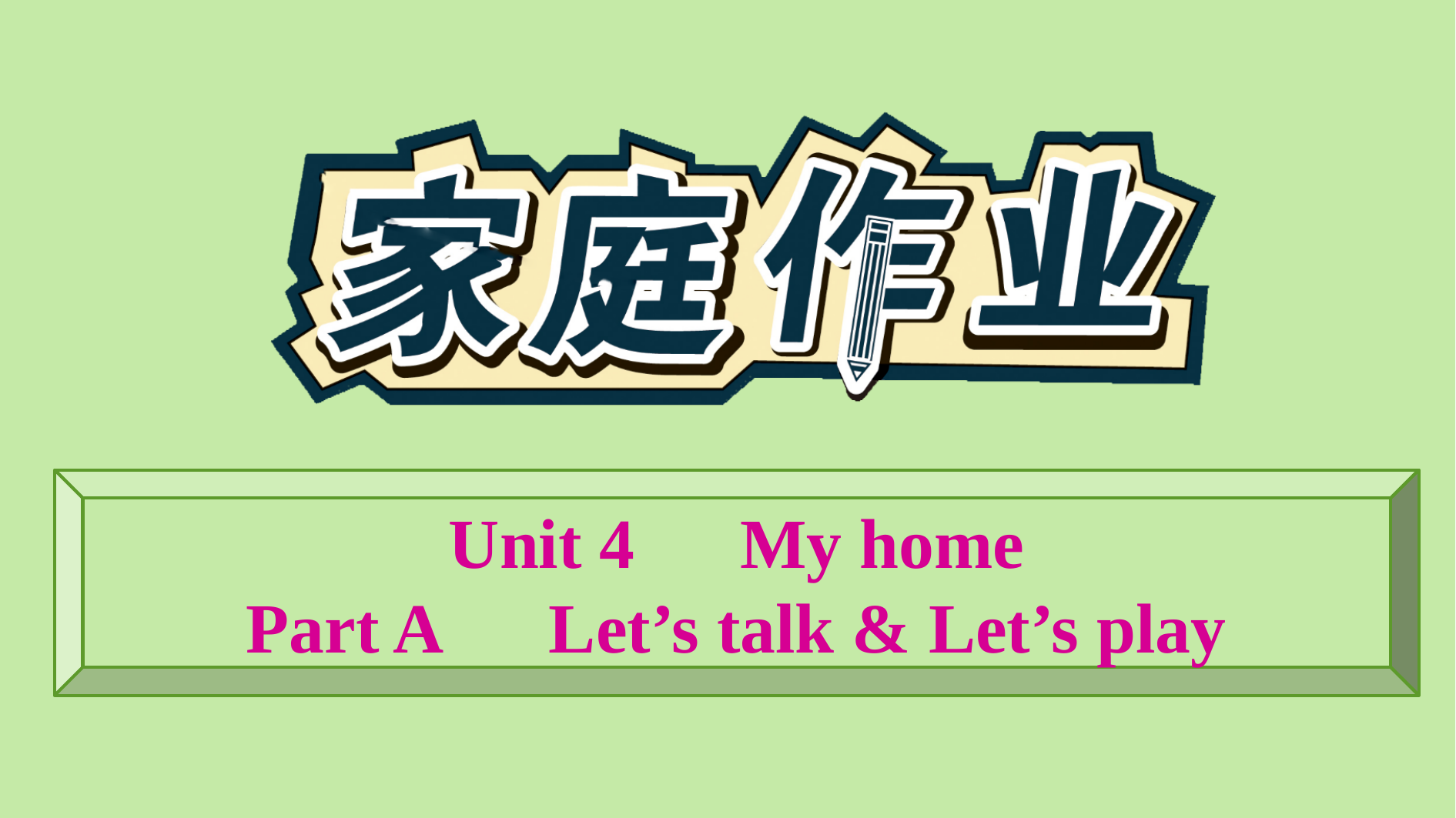

Unit 4　My home
Part A　Let’s talk & Let’s play